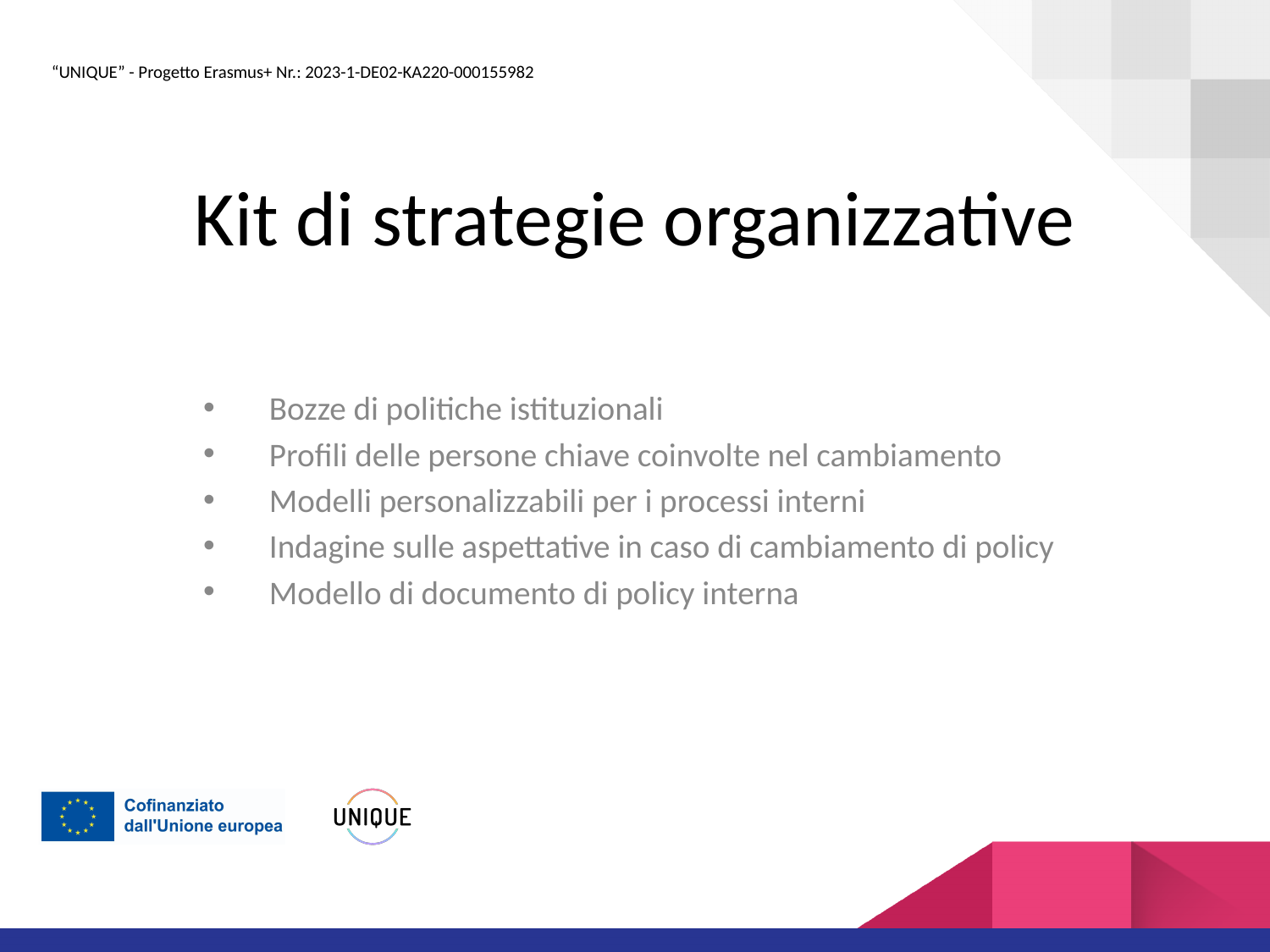

# Kit di strategie organizzative
Bozze di politiche istituzionali
Profili delle persone chiave coinvolte nel cambiamento
Modelli personalizzabili per i processi interni
Indagine sulle aspettative in caso di cambiamento di policy
Modello di documento di policy interna